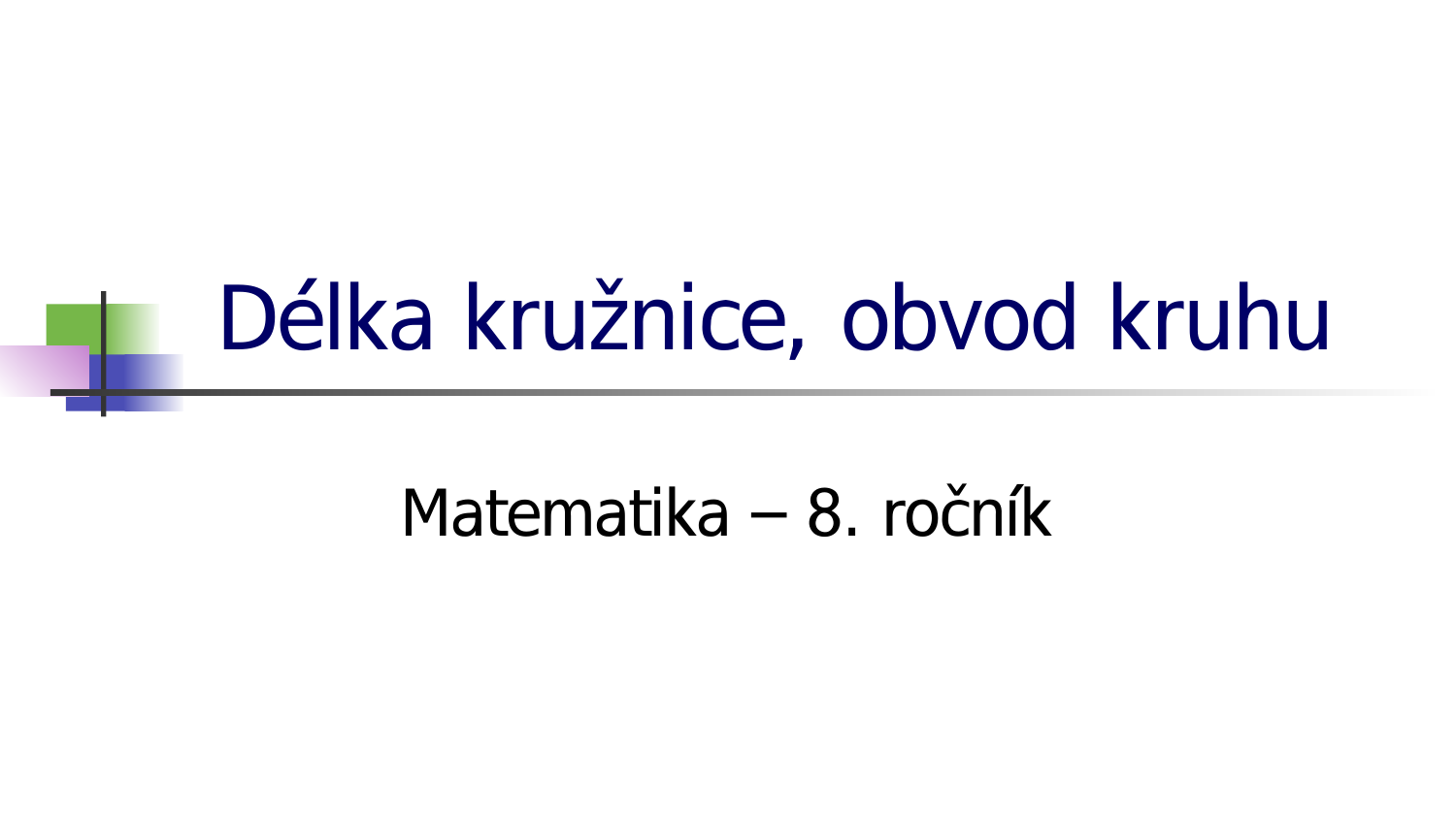

# Délka kružnice, obvod kruhu
Matematika – 8. ročník